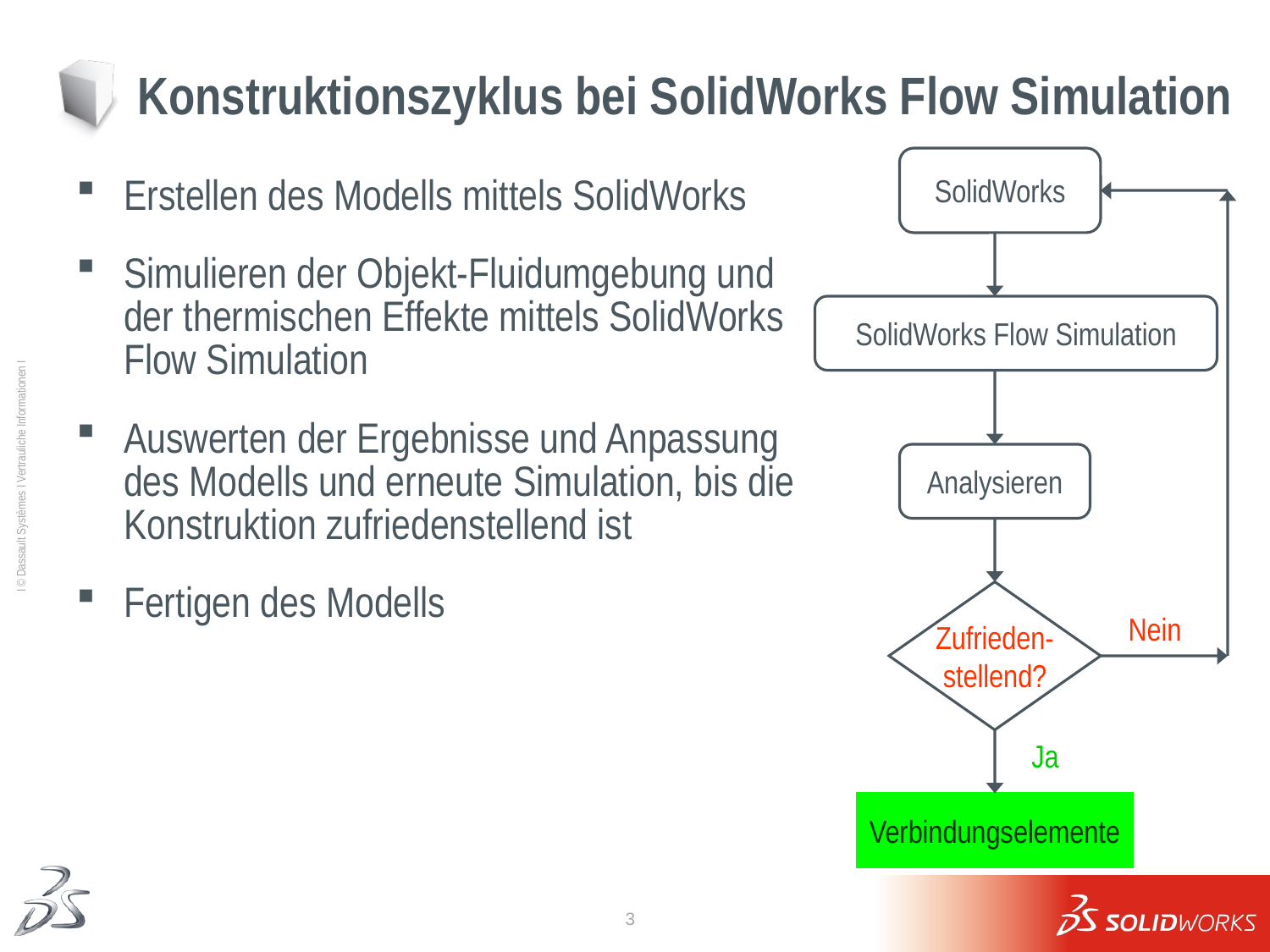

# Konstruktionszyklus bei SolidWorks Flow Simulation
SolidWorks
Erstellen des Modells mittels SolidWorks
Simulieren der Objekt-Fluidumgebung und der thermischen Effekte mittels SolidWorks Flow Simulation
Auswerten der Ergebnisse und Anpassung des Modells und erneute Simulation, bis die Konstruktion zufriedenstellend ist
Fertigen des Modells

SolidWorks Flow Simulation

Analysieren

Zufrieden-
stellend?
Nein

Ja
Verbindungselemente